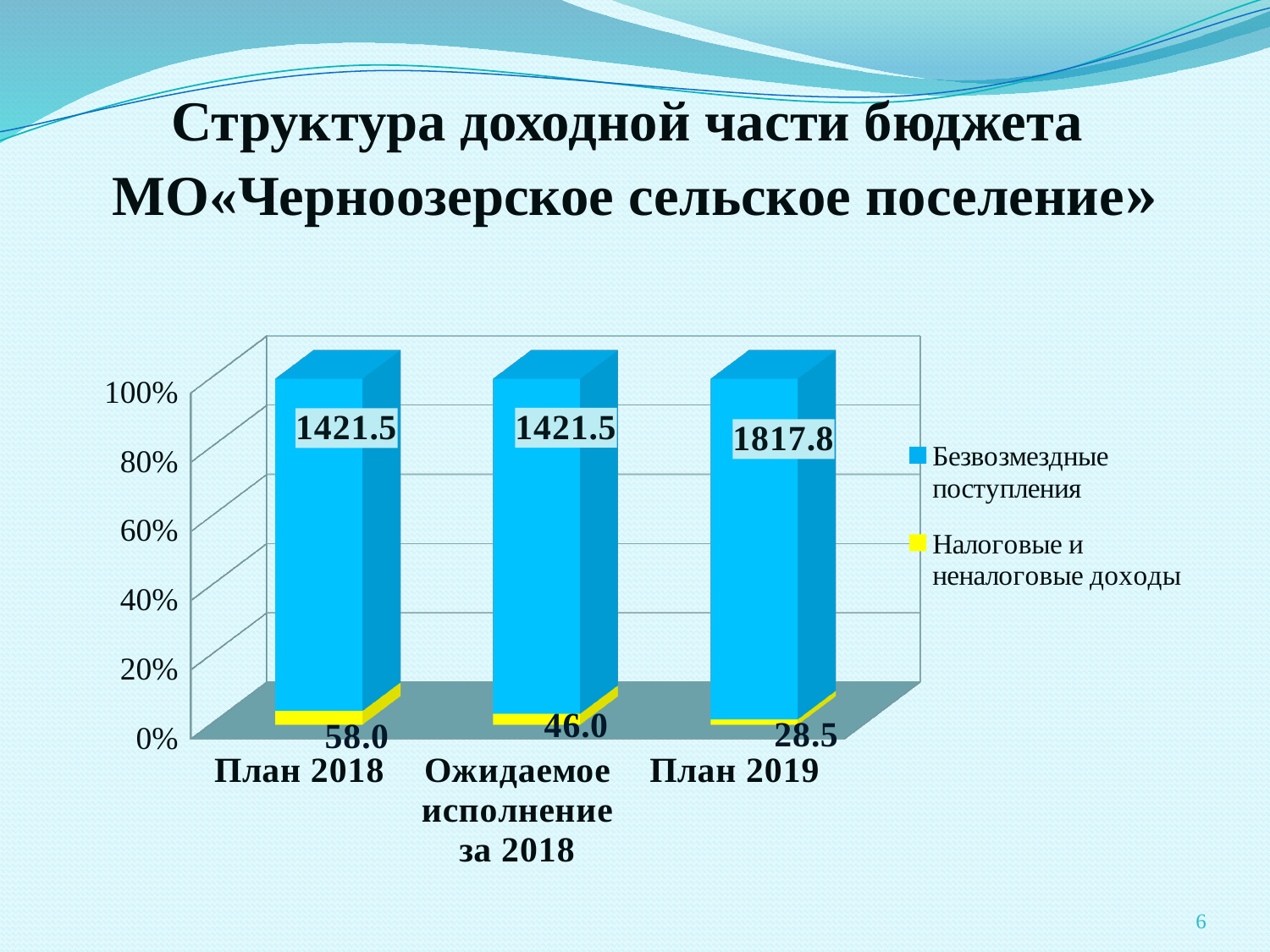

# Структура доходной части бюджета МО«Черноозерское сельское поселение»

[unsupported chart]

6